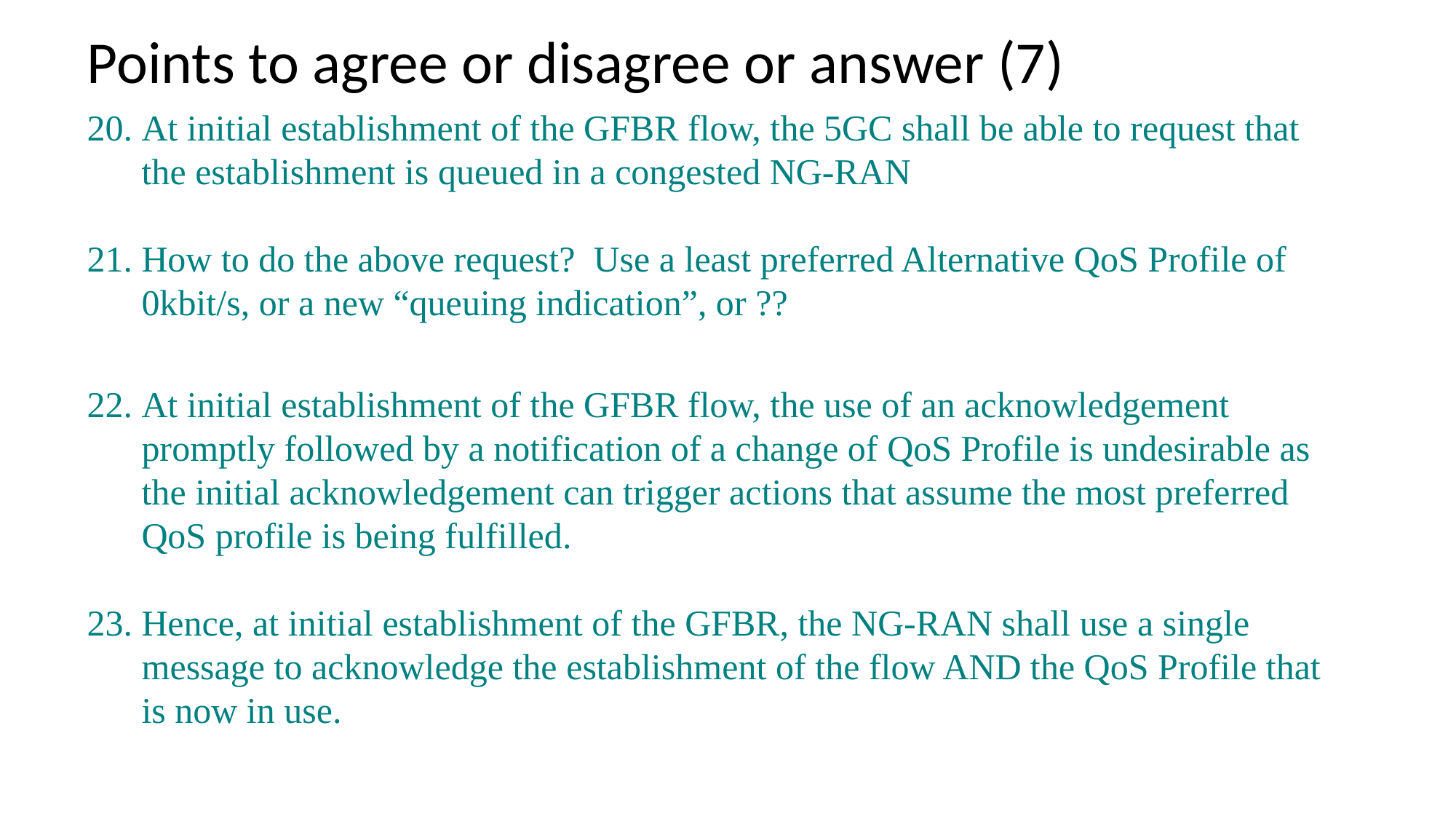

# Points to agree or disagree or answer (7)
At initial establishment of the GFBR flow, the 5GC shall be able to request that the establishment is queued in a congested NG-RAN

How to do the above request?  Use a least preferred Alternative QoS Profile of 0kbit/s, or a new “queuing indication”, or ??

At initial establishment of the GFBR flow, the use of an acknowledgement promptly followed by a notification of a change of QoS Profile is undesirable as the initial acknowledgement can trigger actions that assume the most preferred QoS profile is being fulfilled.

Hence, at initial establishment of the GFBR, the NG-RAN shall use a single message to acknowledge the establishment of the flow AND the QoS Profile that is now in use.